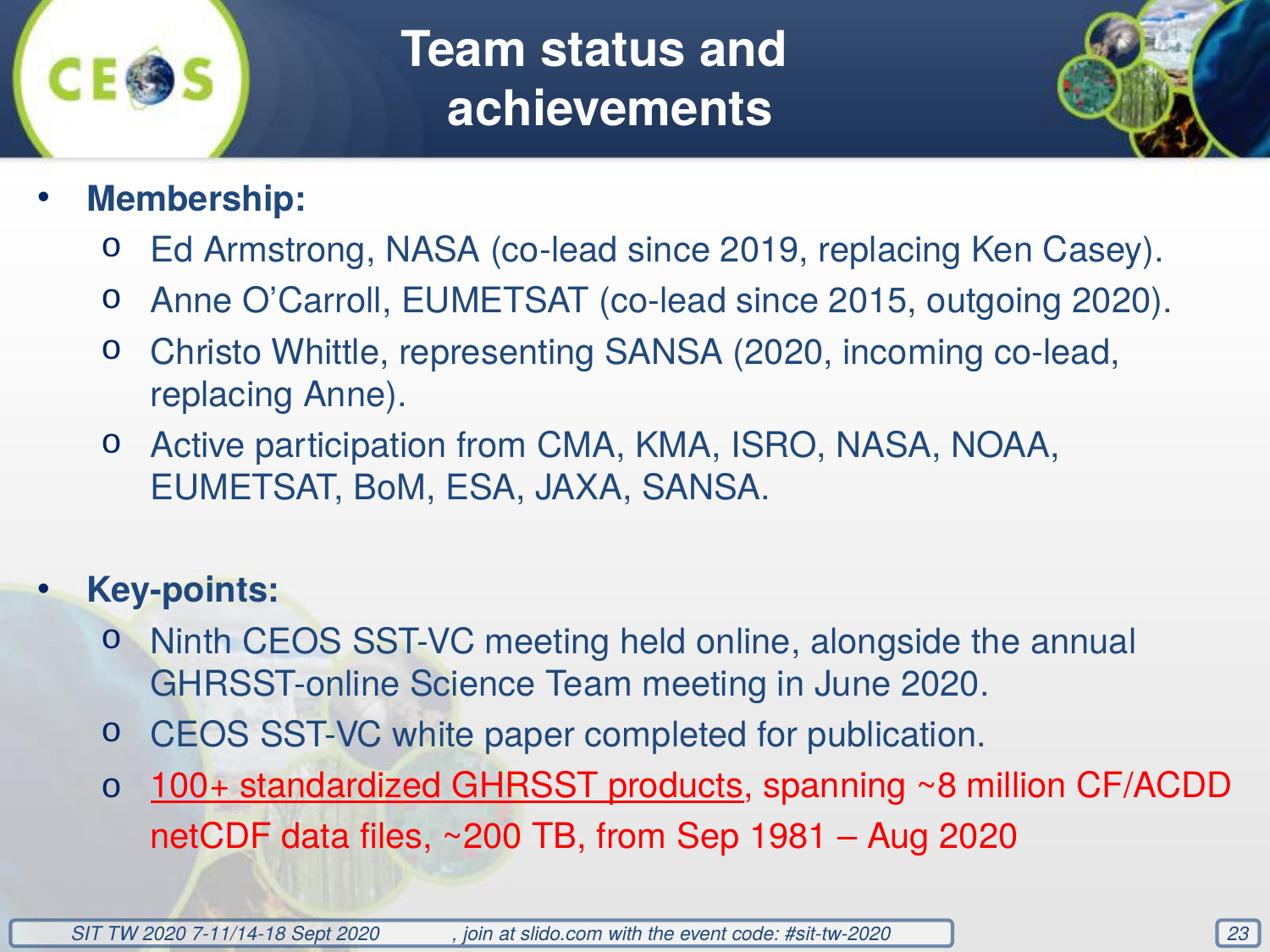

Team status and achievements
Membership:
Ed Armstrong, NASA (co-lead since 2019, replacing Ken Casey).
Anne O’Carroll, EUMETSAT (co-lead since 2015, outgoing 2020).
Christo Whittle, representing SANSA (2020, incoming co-lead, replacing Anne).
Active participation from CMA, KMA, ISRO, NASA, NOAA, EUMETSAT, BoM, ESA, JAXA, SANSA.

Key-points:
Ninth CEOS SST-VC meeting held online, alongside the annual GHRSST-online Science Team meeting in June 2020.
CEOS SST-VC white paper completed for publication.
100+ standardized GHRSST products, spanning ~8 million CF/ACDD netCDF data files, ~200 TB, from Sep 1981 – Aug 2020
23